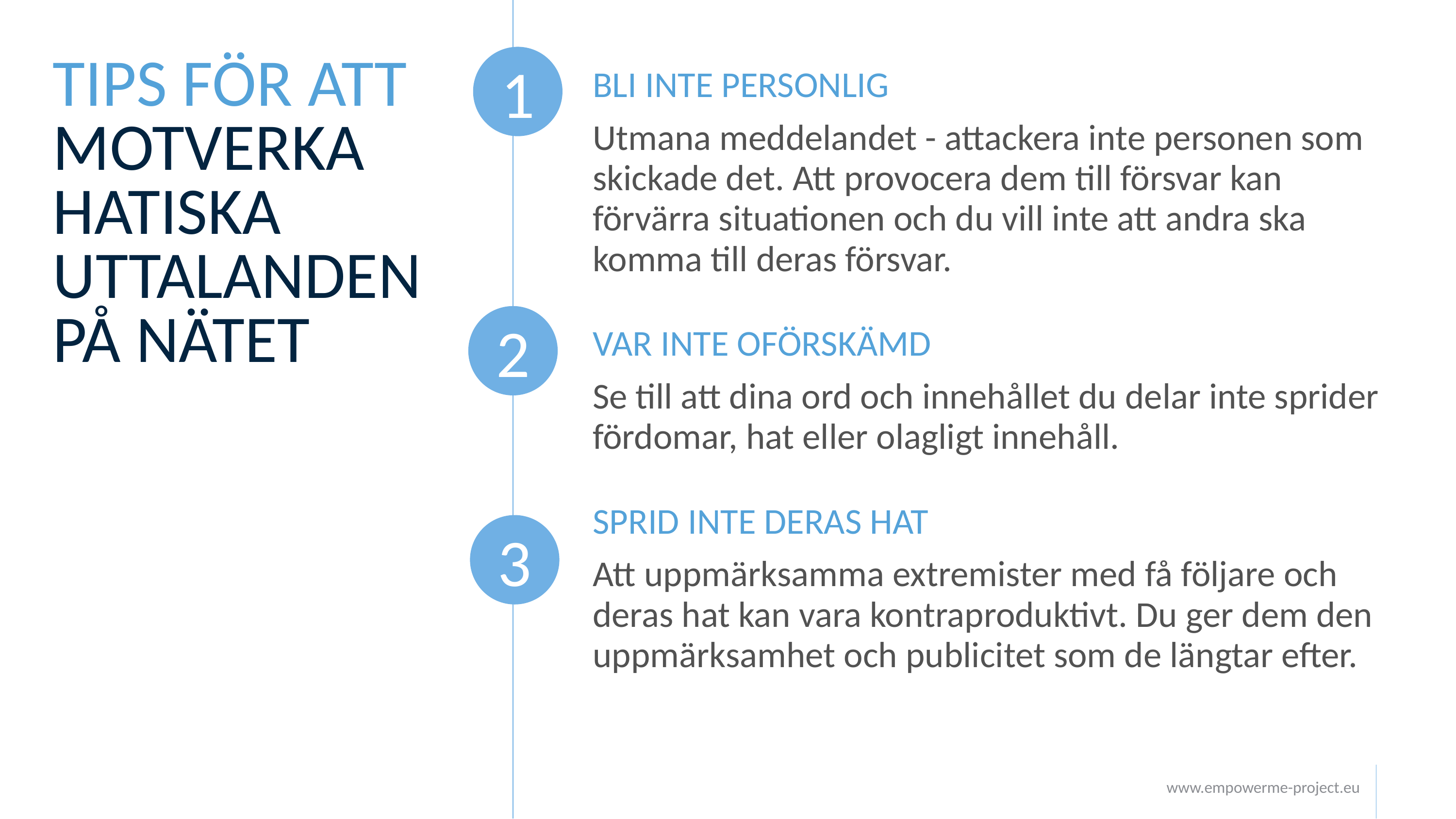

1
TIPS FÖR ATT MOTVERKA HATISKA UTTALANDEN PÅ NÄTET
BLI INTE PERSONLIG
Utmana meddelandet - attackera inte personen som skickade det. Att provocera dem till försvar kan förvärra situationen och du vill inte att andra ska komma till deras försvar.

VAR INTE OFÖRSKÄMD
Se till att dina ord och innehållet du delar inte sprider fördomar, hat eller olagligt innehåll.

SPRID INTE DERAS HAT
Att uppmärksamma extremister med få följare och deras hat kan vara kontraproduktivt. Du ger dem den uppmärksamhet och publicitet som de längtar efter.
2
3
www.empowerme-project.eu